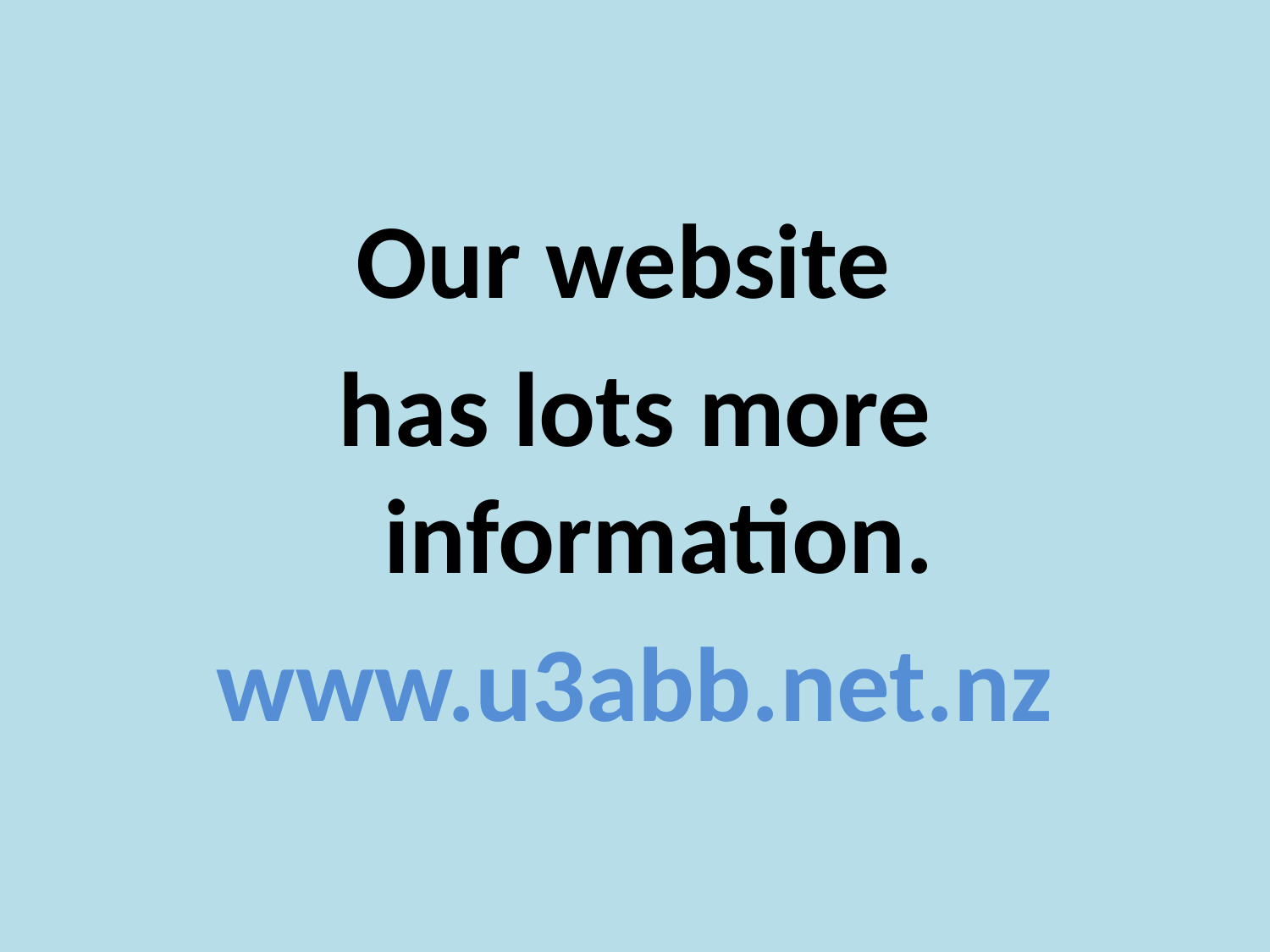

# Our website
has lots more information.
www.u3abb.net.nz